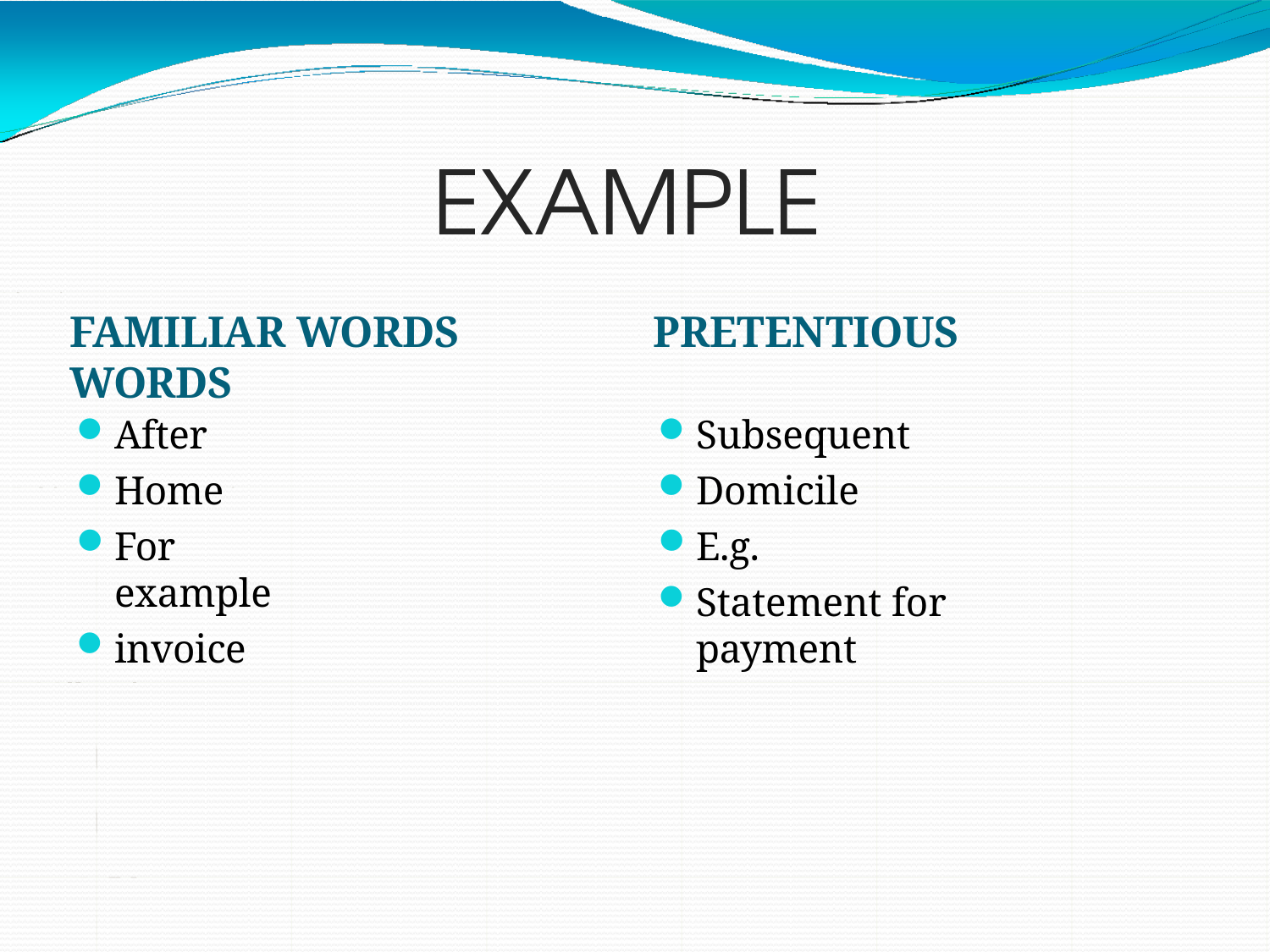

# EXAMPLE
FAMILIAR WORDS	PRETENTIOUS WORDS
After
Home
For example
invoice
Subsequent
Domicile
E.g.
Statement for payment